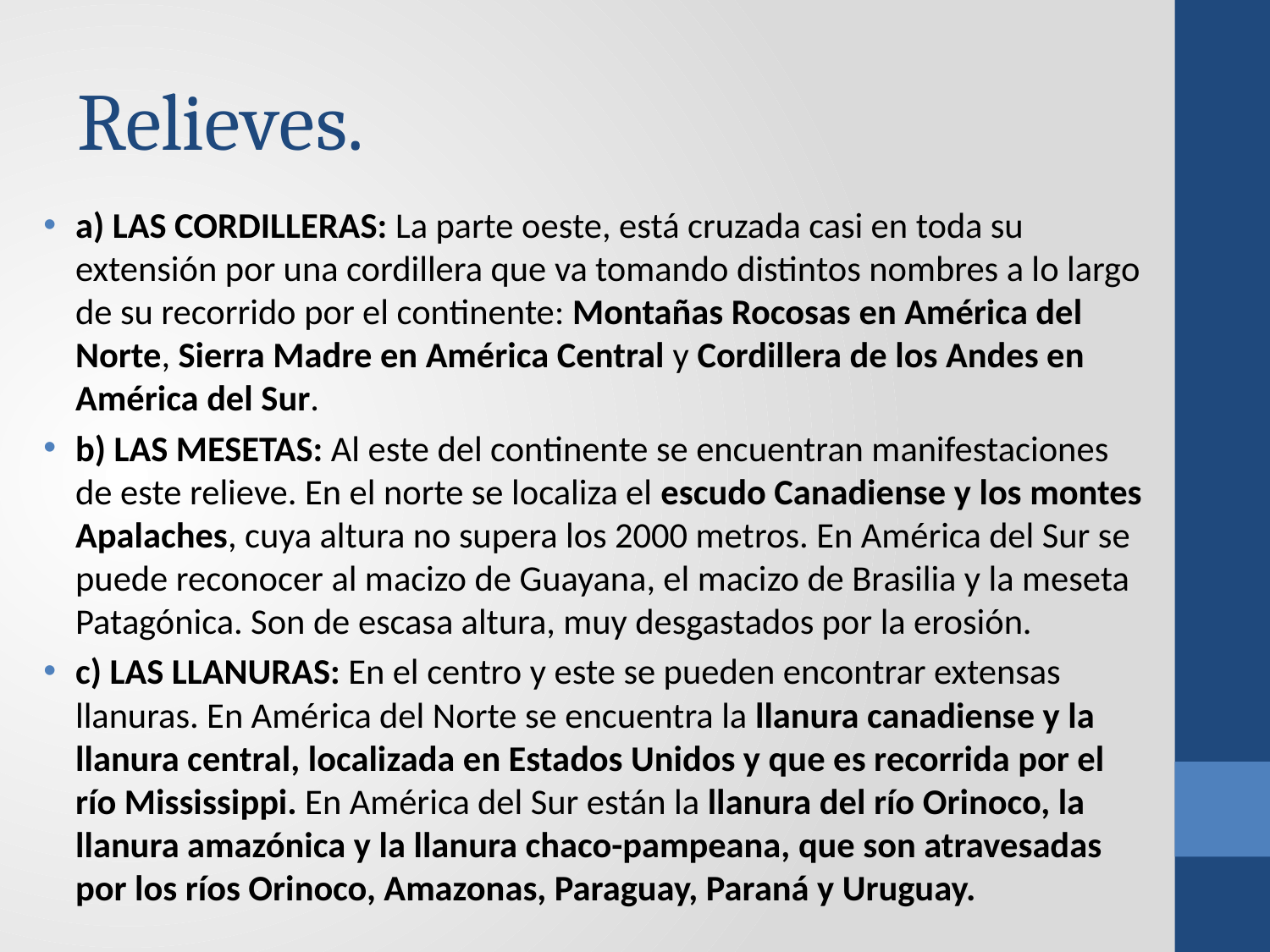

# Relieves.
a) LAS CORDILLERAS: La parte oeste, está cruzada casi en toda su extensión por una cordillera que va tomando distintos nombres a lo largo de su recorrido por el continente: Montañas Rocosas en América del Norte, Sierra Madre en América Central y Cordillera de los Andes en América del Sur.
b) LAS MESETAS: Al este del continente se encuentran manifestaciones de este relieve. En el norte se localiza el escudo Canadiense y los montes Apalaches, cuya altura no supera los 2000 metros. En América del Sur se puede reconocer al macizo de Guayana, el macizo de Brasilia y la meseta Patagónica. Son de escasa altura, muy desgastados por la erosión.
c) LAS LLANURAS: En el centro y este se pueden encontrar extensas llanuras. En América del Norte se encuentra la llanura canadiense y la llanura central, localizada en Estados Unidos y que es recorrida por el río Mississippi. En América del Sur están la llanura del río Orinoco, la llanura amazónica y la llanura chaco-pampeana, que son atravesadas por los ríos Orinoco, Amazonas, Paraguay, Paraná y Uruguay.